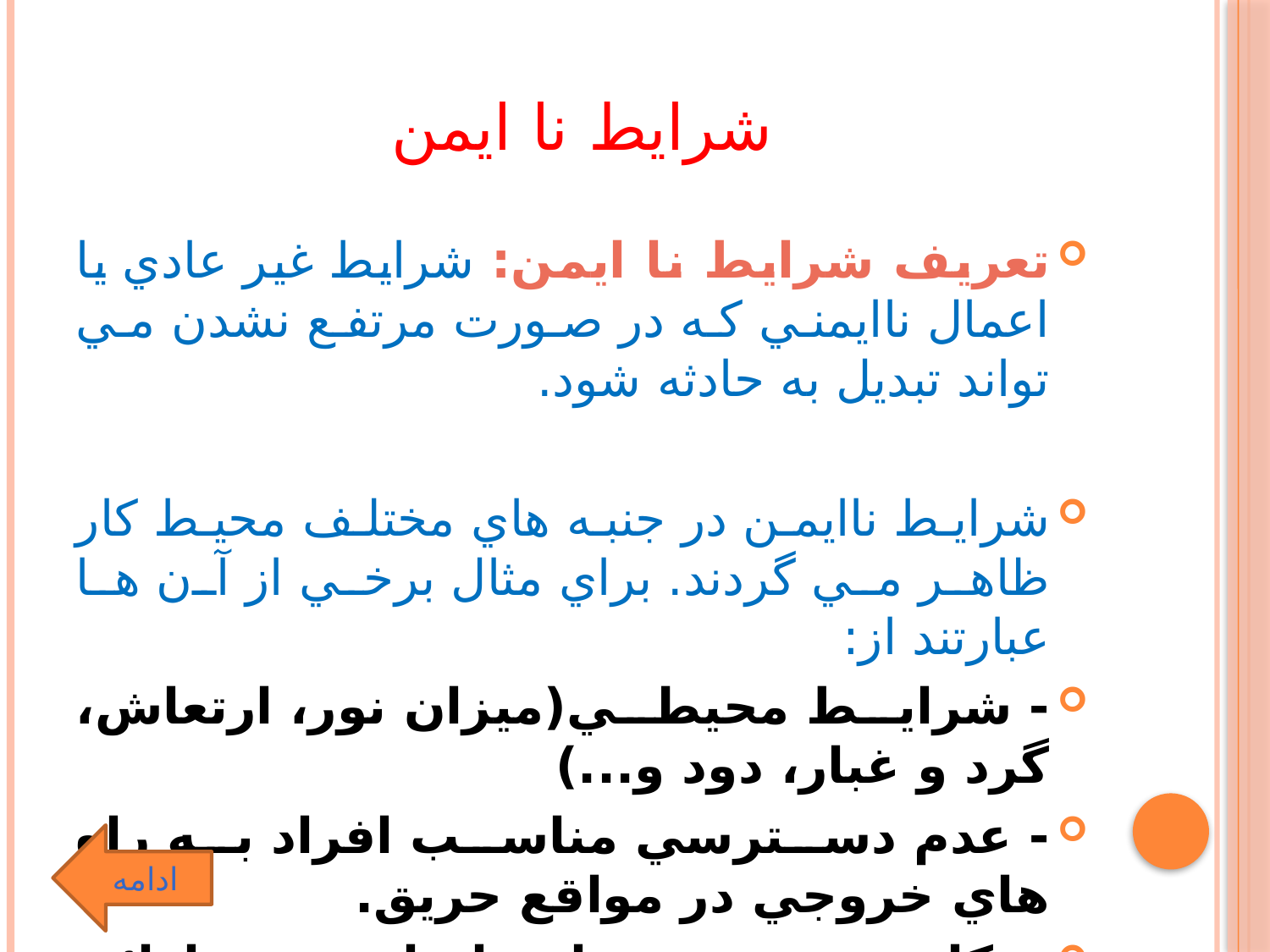

# شرایط نا ایمن
تعریف شرایط نا ایمن: شرايط غير عادي يا اعمال ناايمني که در صورت مرتفع نشدن مي تواند تبديل به حادثه شود.

شرايط ناايمن در جنبه هاي مختلف محيط کار ظاهر مي گردند. براي مثال برخي از آن ها عبارتند از:
- شرايط محيطي(ميزان نور، ارتعاش، گرد و غبار، دود و...)
- عدم دسترسي مناسب افراد به راه هاي خروجي در مواقع حريق.
- بکار بردن روش هاي نامناسب در ارائه اطلاعات، تعليم و آموزش افراد و هم چنين در سرپرستي آن ها

ادامه